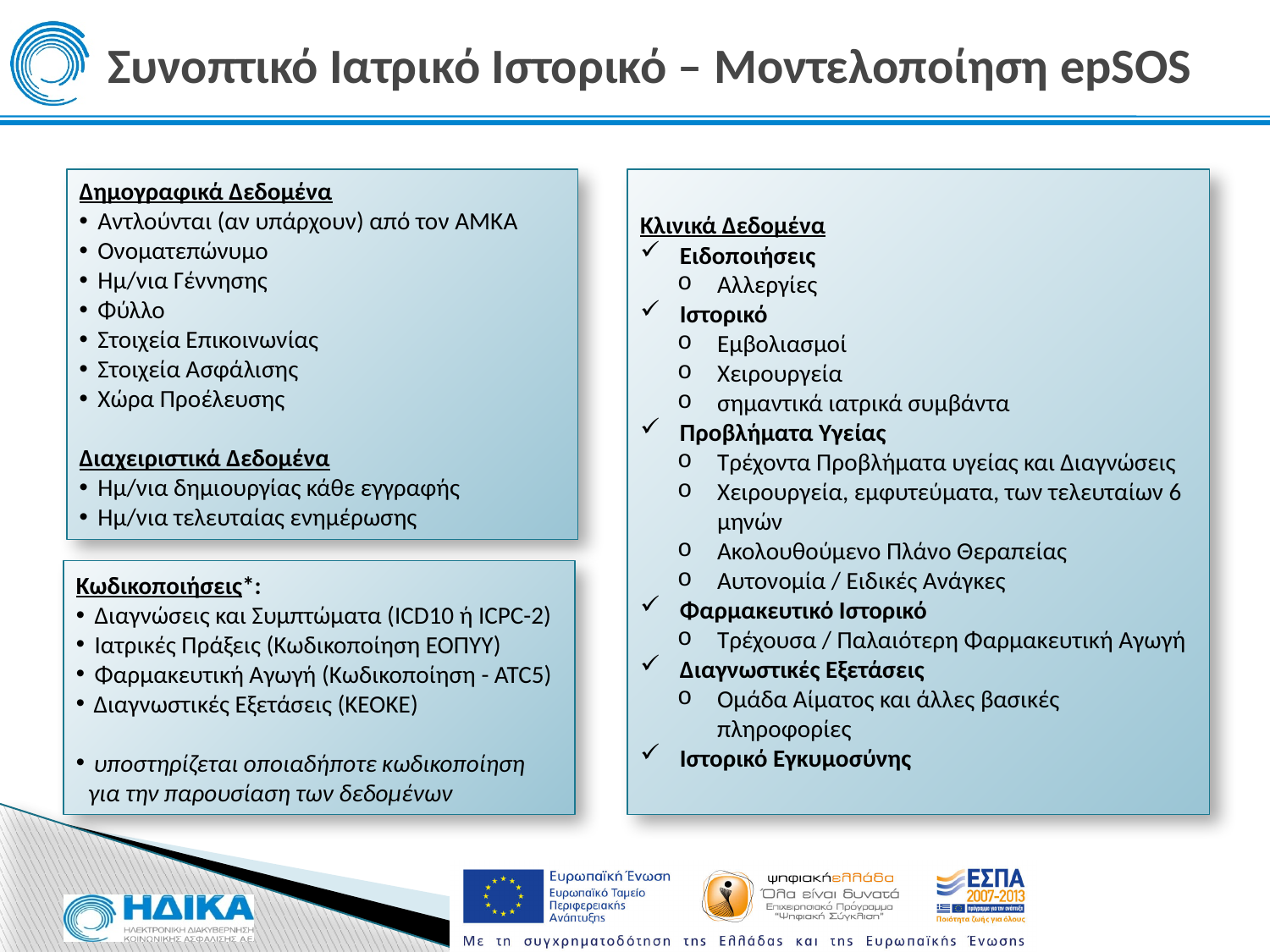

# Συνοπτικό Ιατρικό Ιστορικό – Μοντελοποίηση epSOS

Δημογραφικά Δεδομένα
 Αντλούνται (αν υπάρχουν) από τον ΑΜΚΑ
 Ονοματεπώνυμο
 Ημ/νια Γέννησης
 Φύλλο
 Στοιχεία Επικοινωνίας
 Στοιχεία Ασφάλισης
 Χώρα Προέλευσης

Διαχειριστικά Δεδομένα
 Ημ/νια δημιουργίας κάθε εγγραφής
 Ημ/νια τελευταίας ενημέρωσης
Κλινικά Δεδομένα
Ειδοποιήσεις
Αλλεργίες
Ιστορικό
Εμβολιασμοί
Χειρουργεία
σημαντικά ιατρικά συμβάντα
Προβλήματα Υγείας
Τρέχοντα Προβλήματα υγείας και Διαγνώσεις
Χειρουργεία, εμφυτεύματα, των τελευταίων 6 μηνών
Ακολουθούμενο Πλάνο Θεραπείας
Αυτονομία / Ειδικές Ανάγκες
Φαρμακευτικό Ιστορικό
Τρέχουσα / Παλαιότερη Φαρμακευτική Αγωγή
Διαγνωστικές Εξετάσεις
Ομάδα Αίματος και άλλες βασικές πληροφορίες
Ιστορικό Εγκυμοσύνης
Κωδικοποιήσεις*:
 Διαγνώσεις και Συμπτώματα (ICD10 ή ICPC-2)
 Ιατρικές Πράξεις (Κωδικοποίηση ΕΟΠΥΥ)
 Φαρμακευτική Αγωγή (Κωδικοποίηση - ATC5)
 Διαγνωστικές Εξετάσεις (ΚΕΟΚΕ)

 υποστηρίζεται οποιαδήποτε κωδικοποίηση για την παρουσίαση των δεδομένων